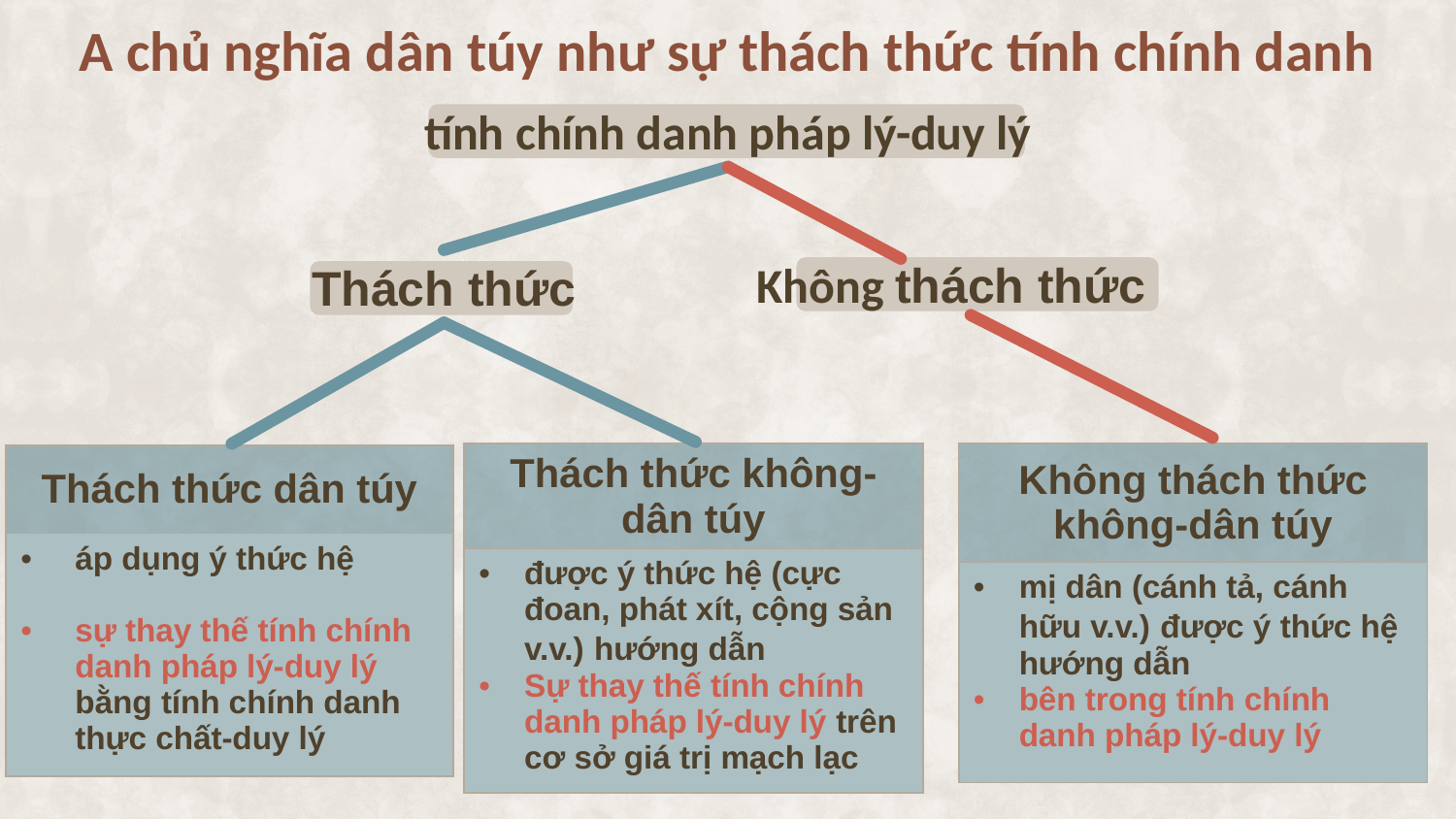

A chủ nghĩa dân túy như sự thách thức tính chính danh
tính chính danh pháp lý-duy lý

Không thách thức
Thách thức

| Thách thức không-dân túy |
| --- |
| được ý thức hệ (cực đoan, phát xít, cộng sản v.v.) hướng dẫn Sự thay thế tính chính danh pháp lý-duy lý trên cơ sở giá trị mạch lạc |
| Không thách thức không-dân túy |
| --- |
| mị dân (cánh tả, cánh hữu v.v.) được ý thức hệ hướng dẫn bên trong tính chính danh pháp lý-duy lý |
| Thách thức dân túy |
| --- |
| áp dụng ý thức hệ sự thay thế tính chính danh pháp lý-duy lý bằng tính chính danh thực chất-duy lý |